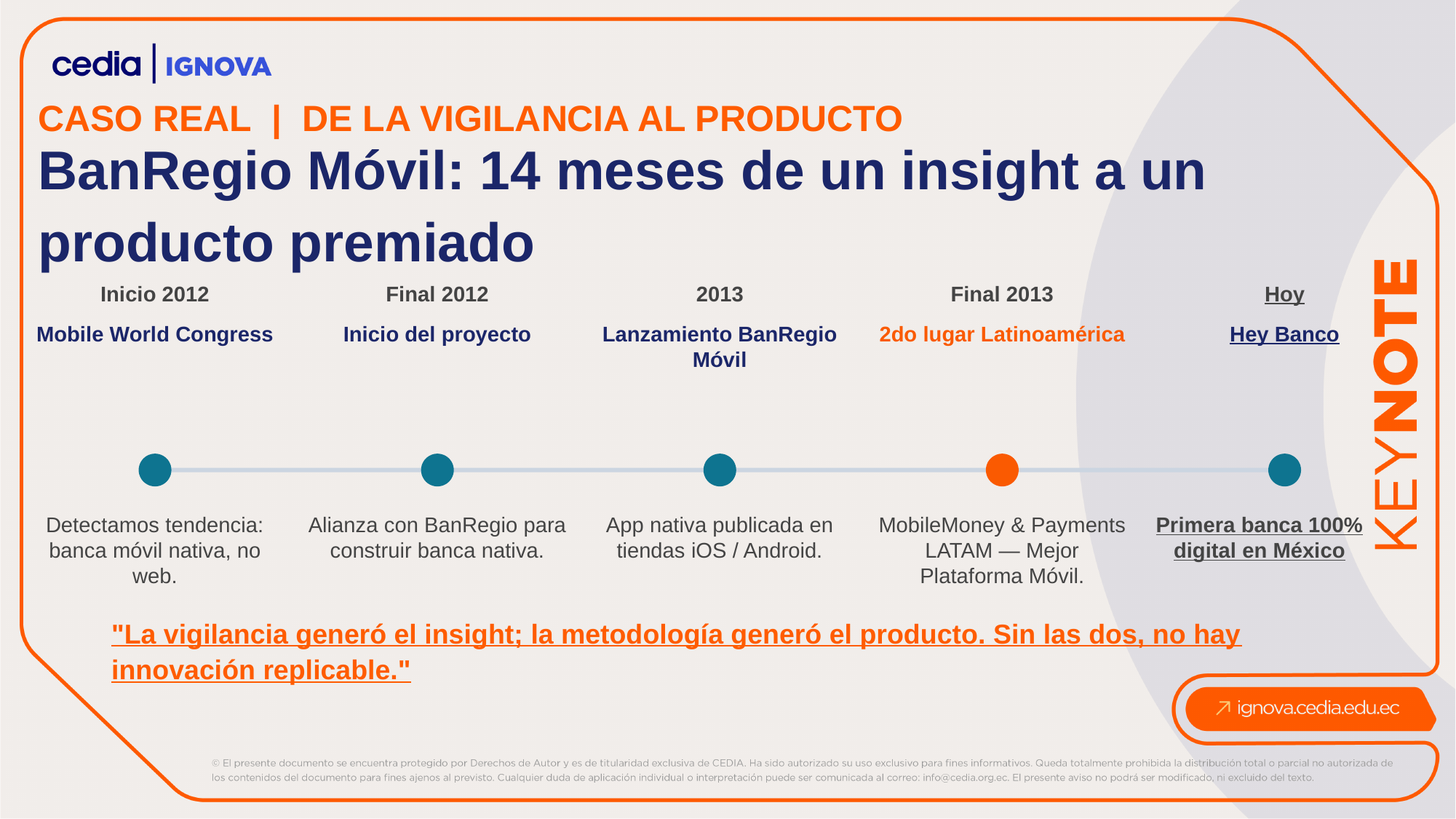

CASO REAL  |  DE LA VIGILANCIA AL PRODUCTO
BanRegio Móvil: 14 meses de un insight a un producto premiado
Inicio 2012
Final 2012
2013
Final 2013
Hoy
Mobile World Congress
Inicio del proyecto
Lanzamiento BanRegio Móvil
2do lugar Latinoamérica
Hey Banco

Detectamos tendencia: banca móvil nativa, no web.
Alianza con BanRegio para construir banca nativa.
App nativa publicada en tiendas iOS / Android.
MobileMoney & Payments LATAM — Mejor Plataforma Móvil.
Primera banca 100% digital en México
"La vigilancia generó el insight; la metodología generó el producto. Sin las dos, no hay innovación replicable."